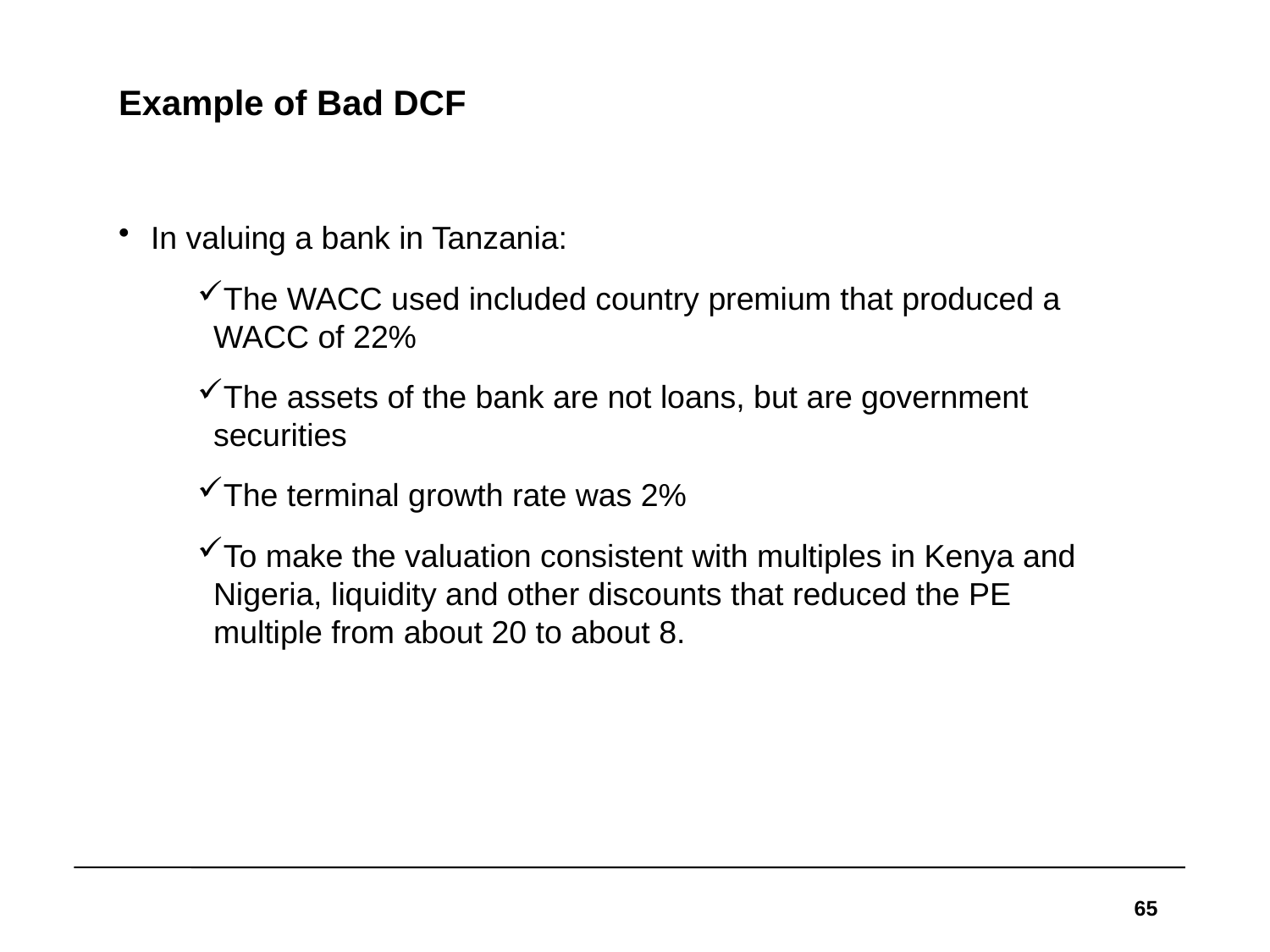

# Example of Bad DCF
In valuing a bank in Tanzania:
The WACC used included country premium that produced a WACC of 22%
The assets of the bank are not loans, but are government securities
The terminal growth rate was 2%
To make the valuation consistent with multiples in Kenya and Nigeria, liquidity and other discounts that reduced the PE multiple from about 20 to about 8.